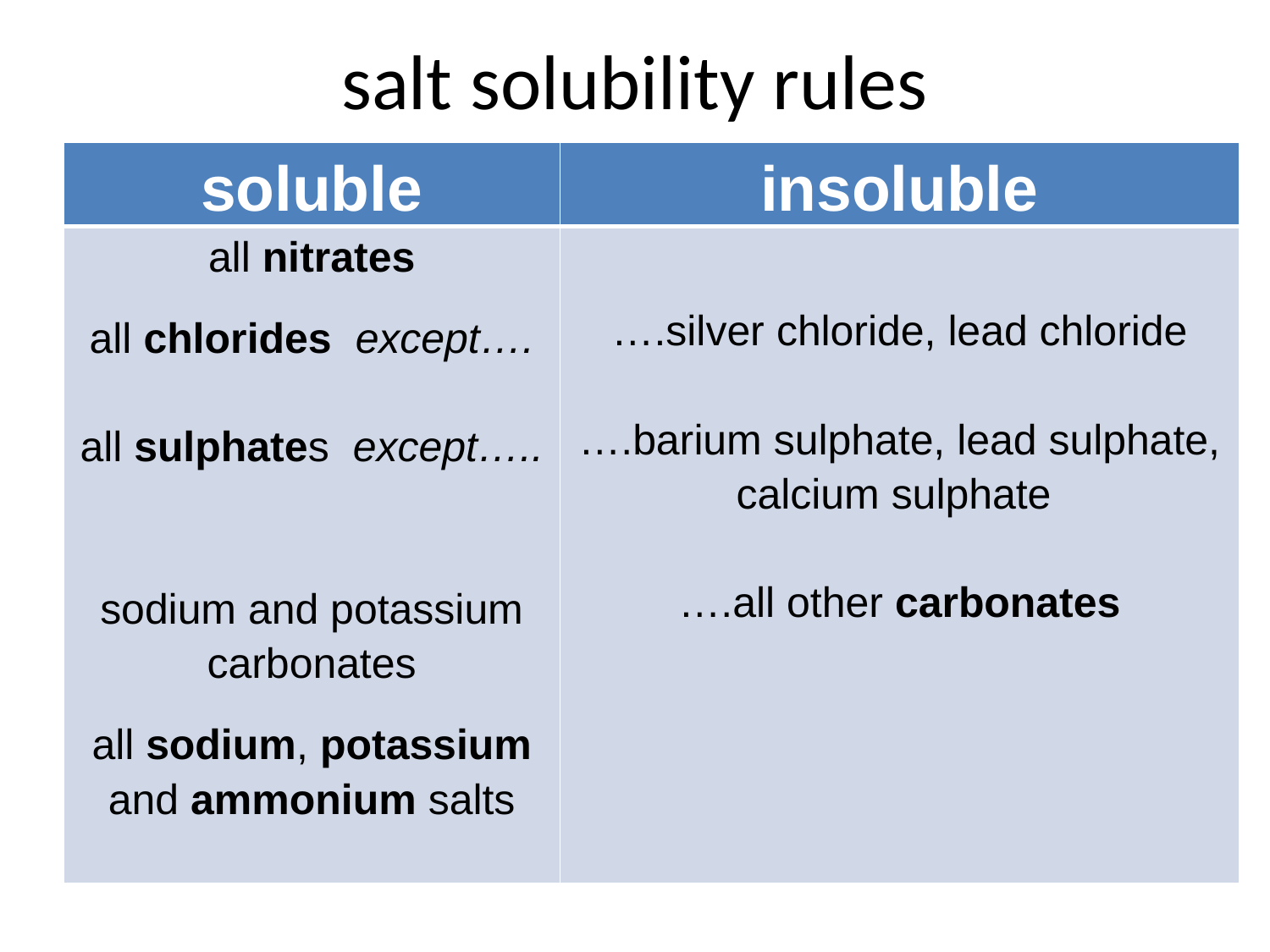

# salt solubility rules
| soluble | insoluble |
| --- | --- |
| all nitrates all chlorides except…. all sulphates except….. sodium and potassium carbonates all sodium, potassium and ammonium salts | ….silver chloride, lead chloride ….barium sulphate, lead sulphate, calcium sulphate ….all other carbonates |